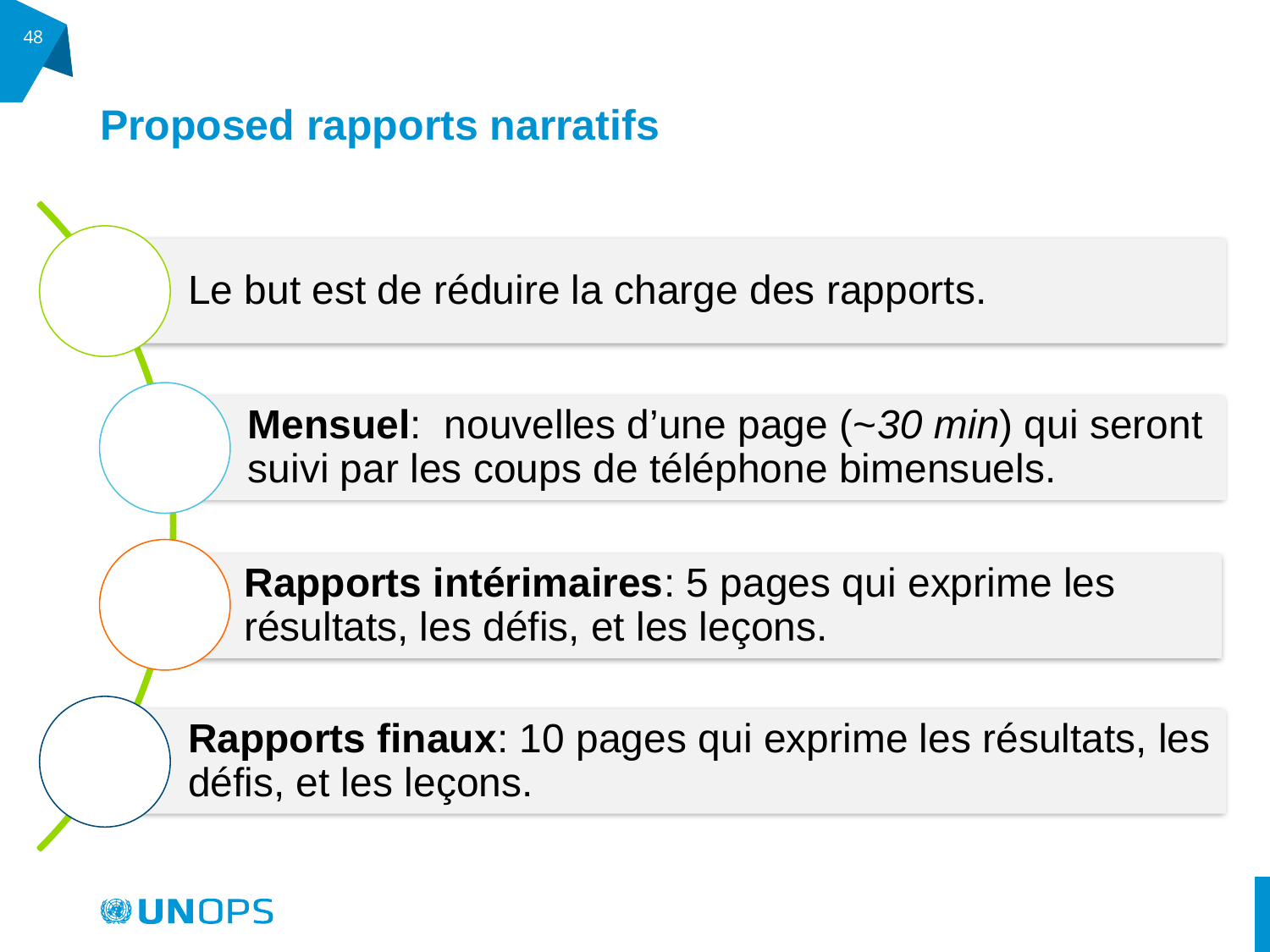

48
# Proposed rapports narratifs
Le but est de réduire la charge des rapports.
Mensuel:  nouvelles d’une page (~30 min) qui seront suivi par les coups de téléphone bimensuels.
Rapports intérimaires: 5 pages qui exprime les résultats, les défis, et les leçons.
Rapports finaux: 10 pages qui exprime les résultats, les défis, et les leçons.